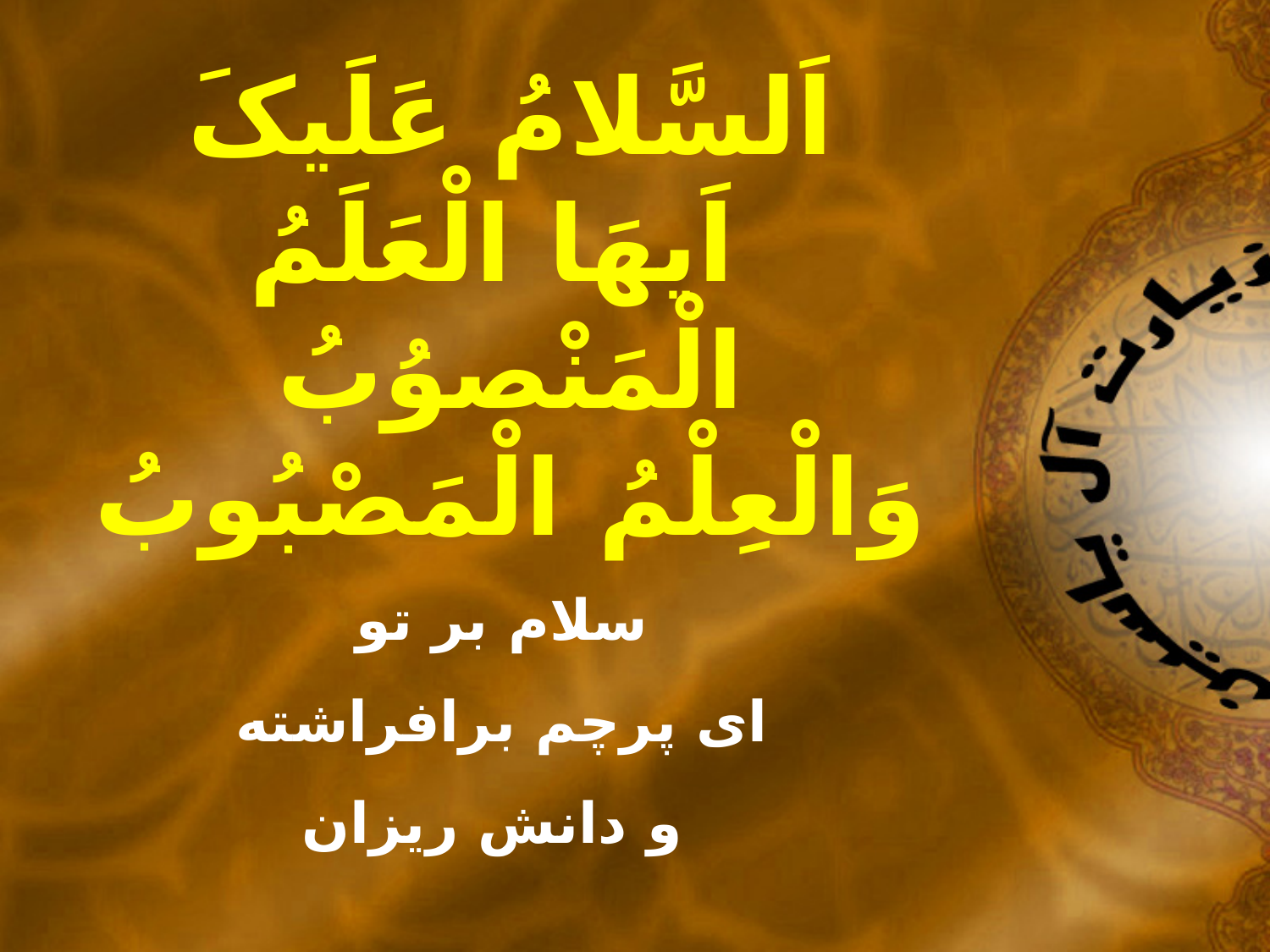

اَلسَّلامُ عَلَيکَ
اَيهَا الْعَلَمُ الْمَنْصوُبُ
وَالْعِلْمُ الْمَصْبُوبُ
سلام بر تو
اى پرچم برافراشته
و دانش ريزان